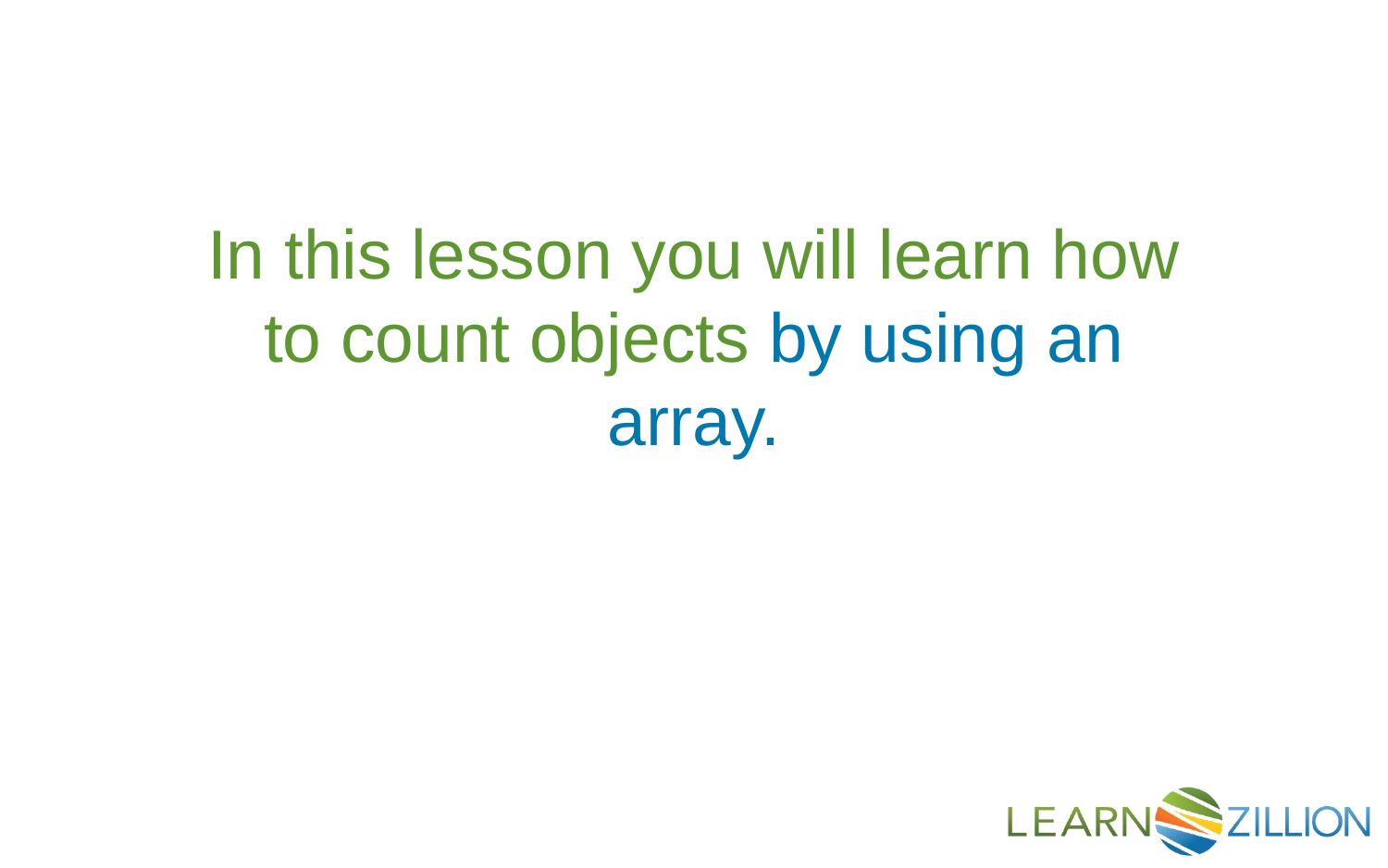

In this lesson you will learn how to count objects by using an array.